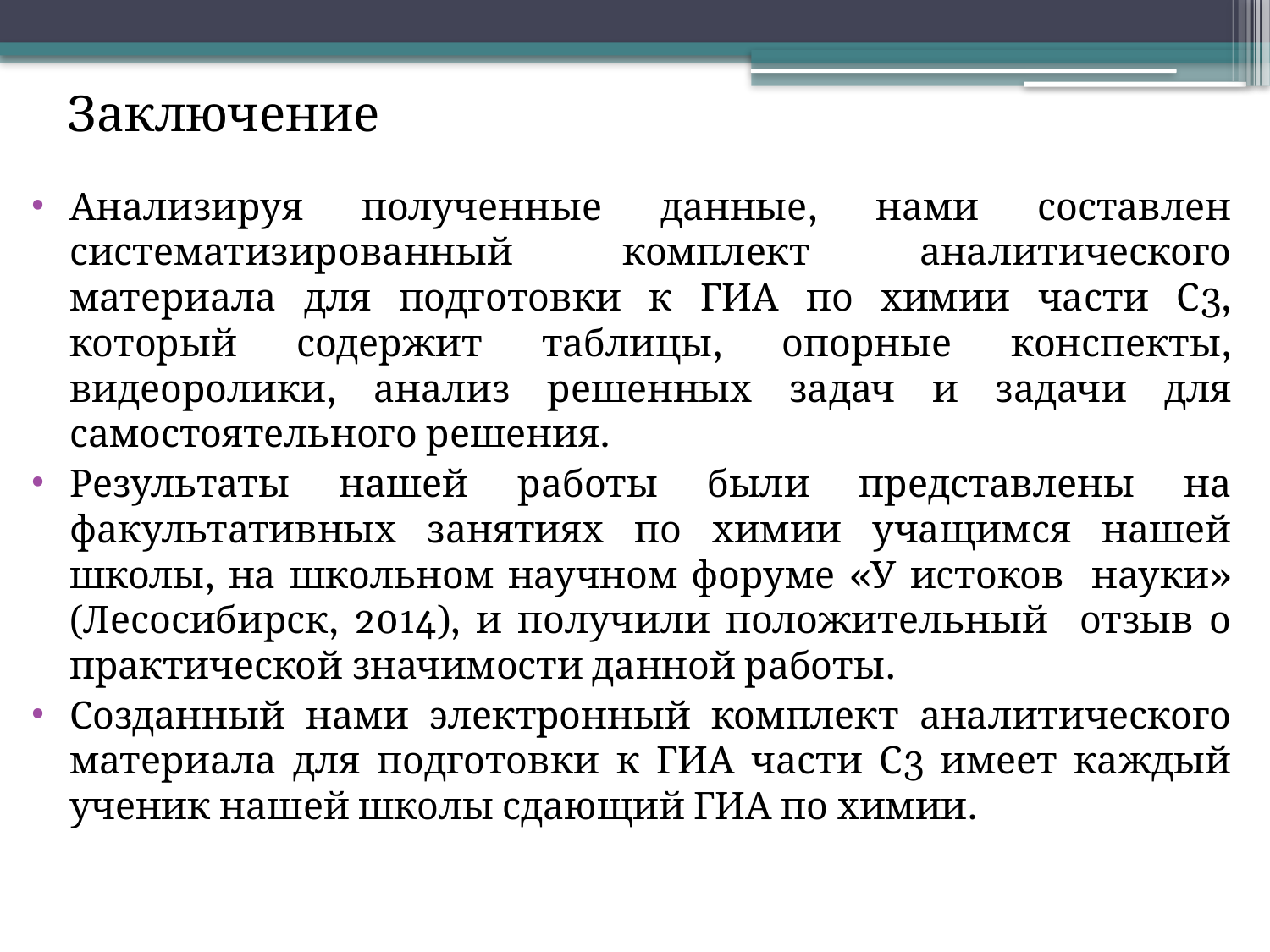

Заключение
Анализируя полученные данные, нами составлен систематизированный комплект аналитического материала для подготовки к ГИА по химии части С3, который содержит таблицы, опорные конспекты, видеоролики, анализ решенных задач и задачи для самостоятельного решения.
Результаты нашей работы были представлены на факультативных занятиях по химии учащимся нашей школы, на школьном научном форуме «У истоков  науки» (Лесосибирск, 2014), и получили положительный  отзыв о практической значимости данной работы.
Созданный нами электронный комплект аналитического материала для подготовки к ГИА части С3 имеет каждый ученик нашей школы сдающий ГИА по химии.